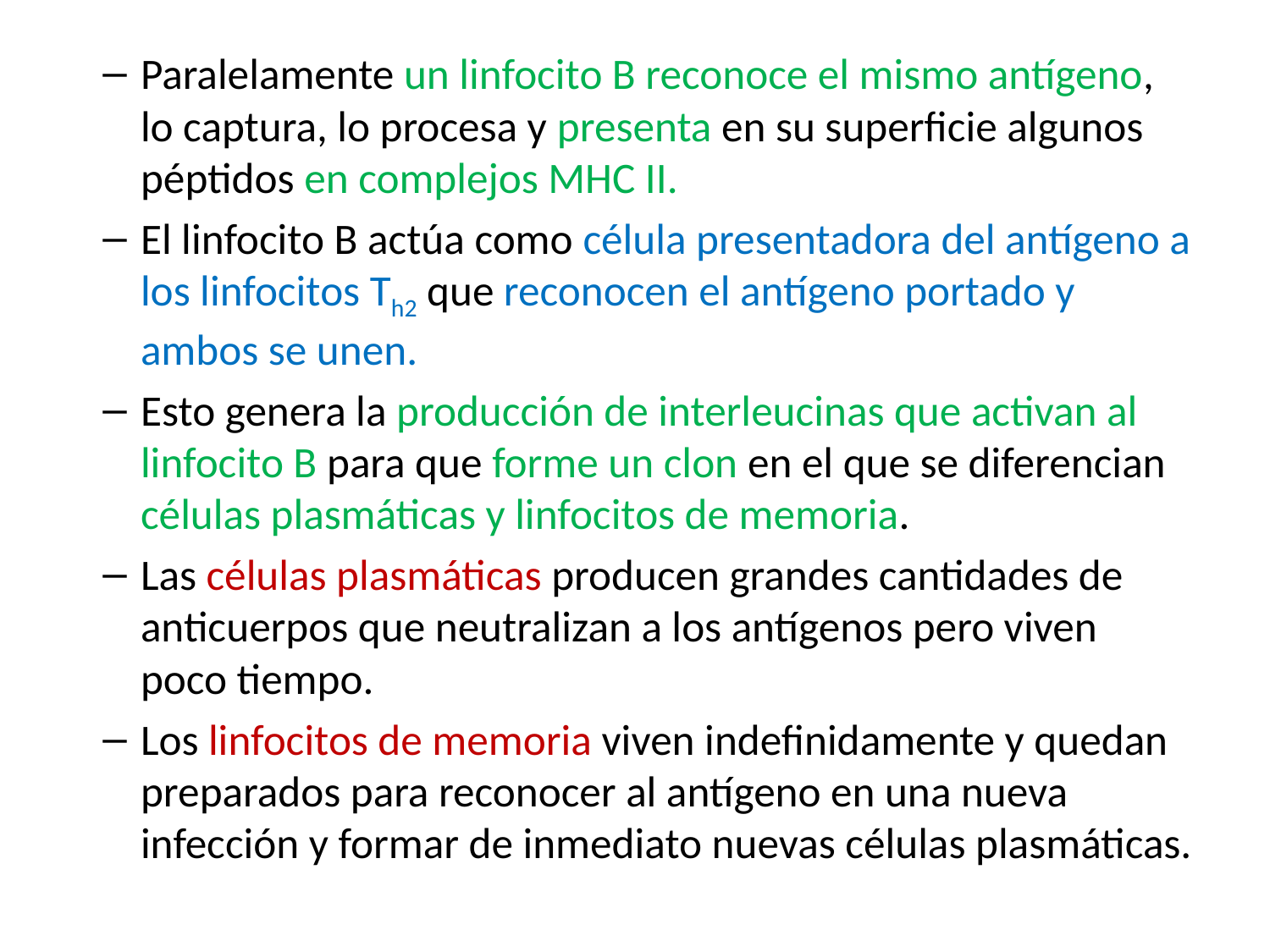

#
Paralelamente un linfocito B reconoce el mismo antígeno, lo captura, lo procesa y presenta en su superficie algunos péptidos en complejos MHC II.
El linfocito B actúa como célula presentadora del antígeno a los linfocitos Th2 que reconocen el antígeno portado y ambos se unen.
Esto genera la producción de interleucinas que activan al linfocito B para que forme un clon en el que se diferencian  células plasmáticas y linfocitos de memoria.
Las células plasmáticas producen grandes cantidades de anticuerpos que neutralizan a los antígenos pero viven poco tiempo.
Los linfocitos de memoria viven indefinidamente y quedan preparados para reconocer al antígeno en una nueva infección y formar de inmediato nuevas células plasmáticas.